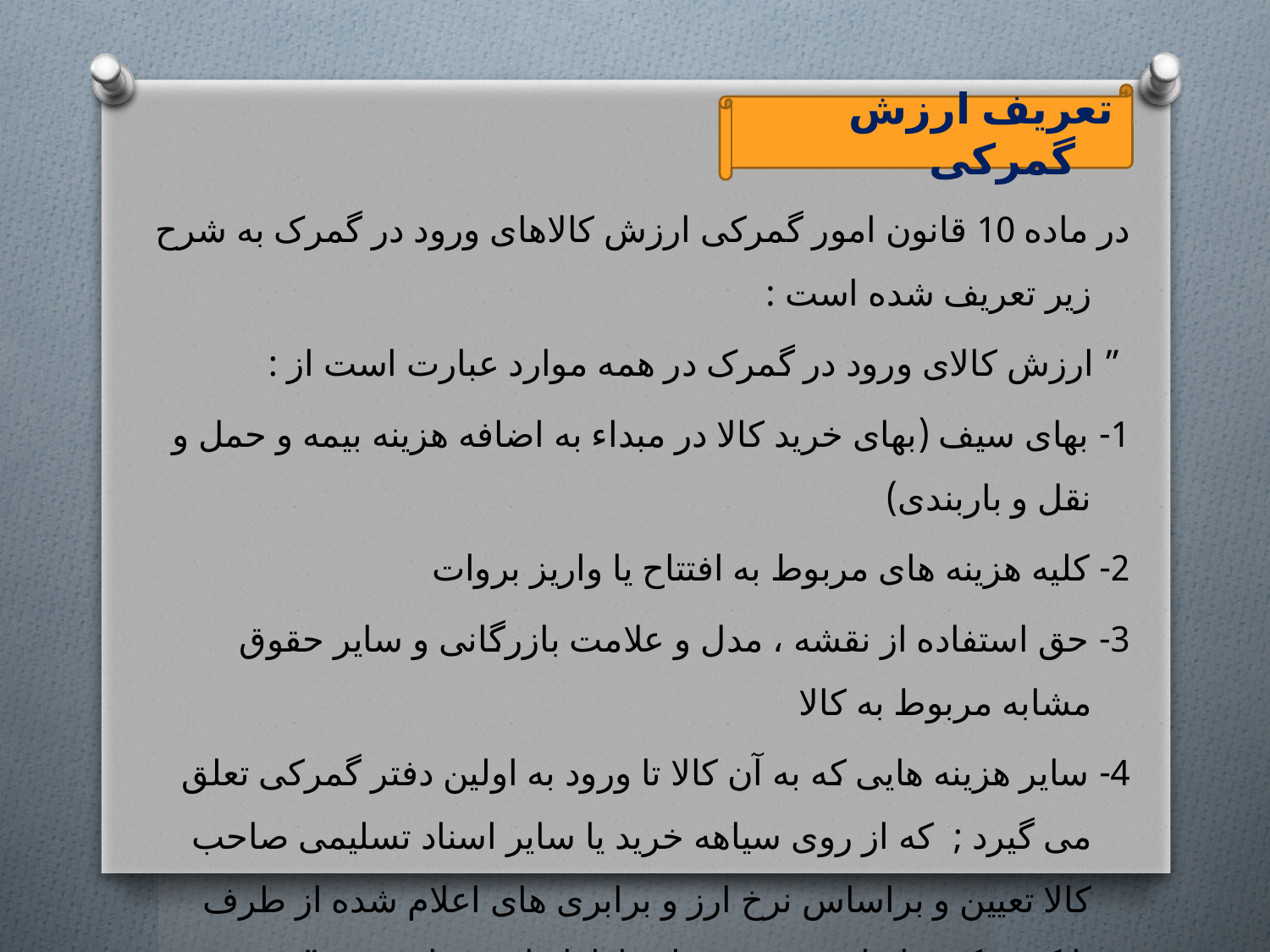

تعریف ارزش گمرکی
در ماده 10 قانون امور گمرکی ارزش کالاهای ورود در گمرک به شرح زیر تعریف شده است :
 ” ارزش کالای ورود در گمرک در همه موارد عبارت است از :
1- بهای سیف (بهای خرید کالا در مبداء به اضافه هزینه بیمه و حمل و نقل و باربندی)
2- کلیه هزینه های مربوط به افتتاح یا واریز بروات
3- حق استفاده از نقشه ، مدل و علامت بازرگانی و سایر حقوق مشابه مربوط به کالا
4- سایر هزینه هایی که به آن کالا تا ورود به اولین دفتر گمرکی تعلق می گیرد ;  که از روی سیاهه خرید یا سایر اسناد تسلیمی صاحب کالا تعیین و براساس نرخ ارز و برابری های اعلام شده از طرف بانک مرکزی ایران در روز تسلیم اظهارنامه خواهد بود. ”